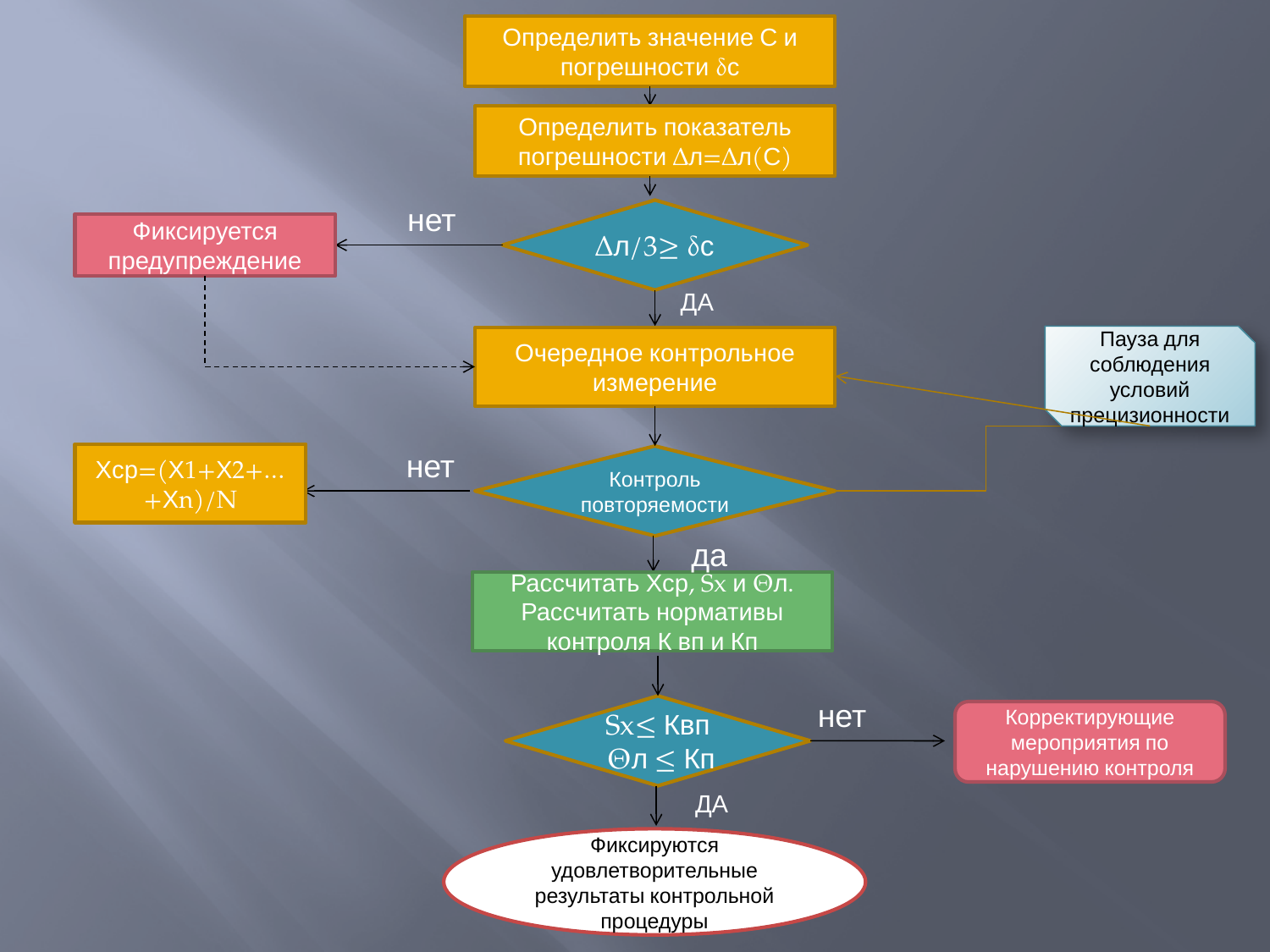

Определить значение С и погрешности δс
Определить показатель погрешности Δл=Δл(С)
нет
Δл/3≥ δс
Фиксируется предупреждение
ДА
Пауза для соблюдения условий прецизионности
Очередное контрольное измерение
нет
Хср=(Х1+Х2+…+Хn)/N
Контроль повторяемости
да
Рассчитать Хср, Sx и Θл. Рассчитать нормативы контроля К вп и Кп
нет
Sx≤ Квп
 Θл ≤ Кп
Корректирующие мероприятия по нарушению контроля
ДА
Фиксируются удовлетворительные результаты контрольной процедуры